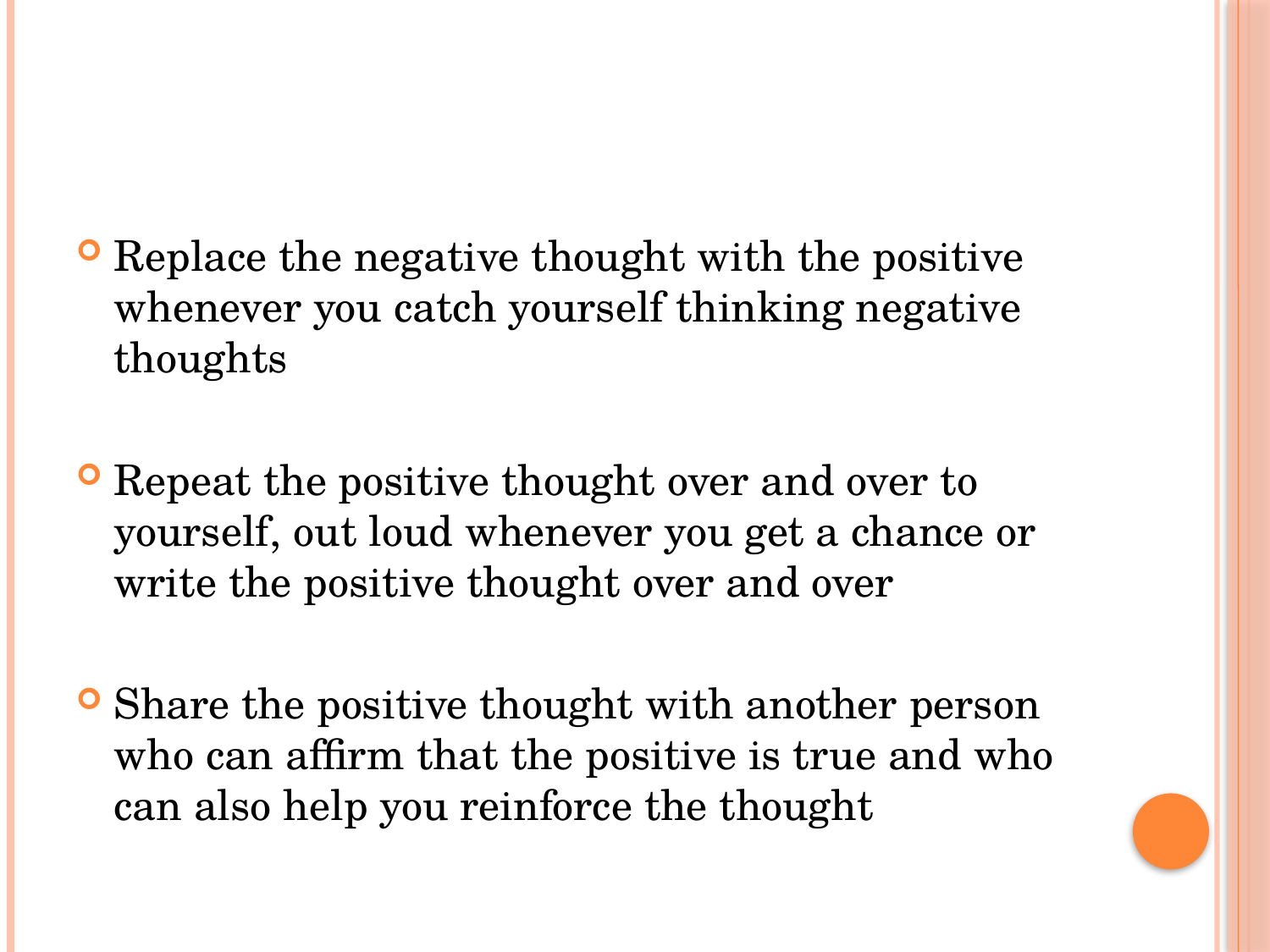

#
Replace the negative thought with the positive whenever you catch yourself thinking negative thoughts

Repeat the positive thought over and over to yourself, out loud whenever you get a chance or write the positive thought over and over

Share the positive thought with another person who can affirm that the positive is true and who can also help you reinforce the thought